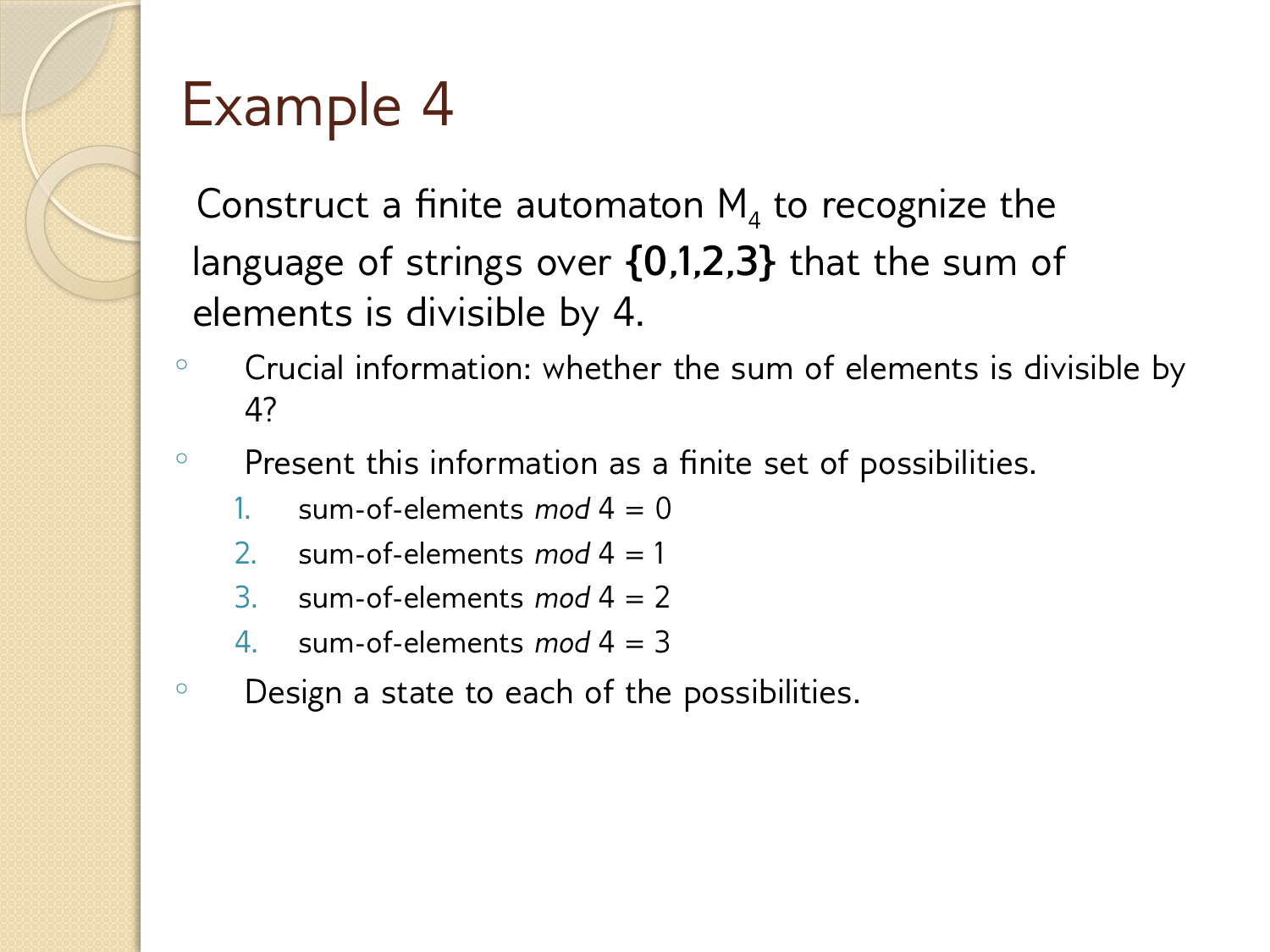

# Example 4
       Construct a finite automaton M4 to recognize the language of strings over {0,1,2,3} that the sum of elements is divisible by 4.
Crucial information: whether the sum of elements is divisible by 4?
Present this information as a finite set of possibilities.
sum-of-elements mod 4 = 0
sum-of-elements mod 4 = 1
sum-of-elements mod 4 = 2
sum-of-elements mod 4 = 3
Design a state to each of the possibilities.